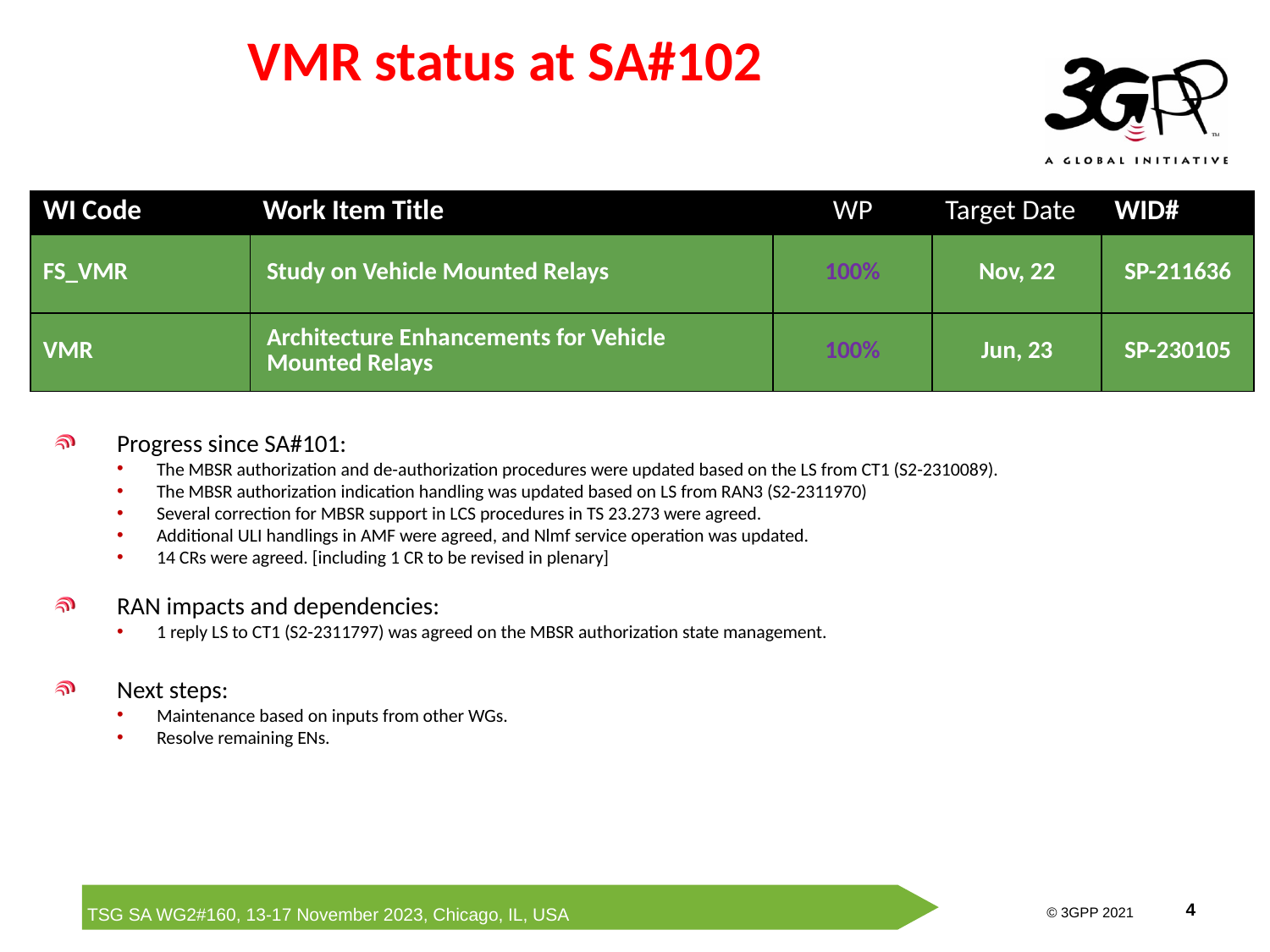

# VMR status at SA#102
| WI Code | Work Item Title | WP | Target Date | WID# |
| --- | --- | --- | --- | --- |
| FS\_VMR | Study on Vehicle Mounted Relays | 100% | Nov, 22 | SP-211636 |
| VMR | Architecture Enhancements for Vehicle Mounted Relays | 100% | Jun, 23 | SP-230105 |
Progress since SA#101:
The MBSR authorization and de-authorization procedures were updated based on the LS from CT1 (S2-2310089).
The MBSR authorization indication handling was updated based on LS from RAN3 (S2-2311970)
Several correction for MBSR support in LCS procedures in TS 23.273 were agreed.
Additional ULI handlings in AMF were agreed, and Nlmf service operation was updated.
14 CRs were agreed. [including 1 CR to be revised in plenary]

RAN impacts and dependencies:
1 reply LS to CT1 (S2-2311797) was agreed on the MBSR authorization state management.

Next steps:
Maintenance based on inputs from other WGs.
Resolve remaining ENs.